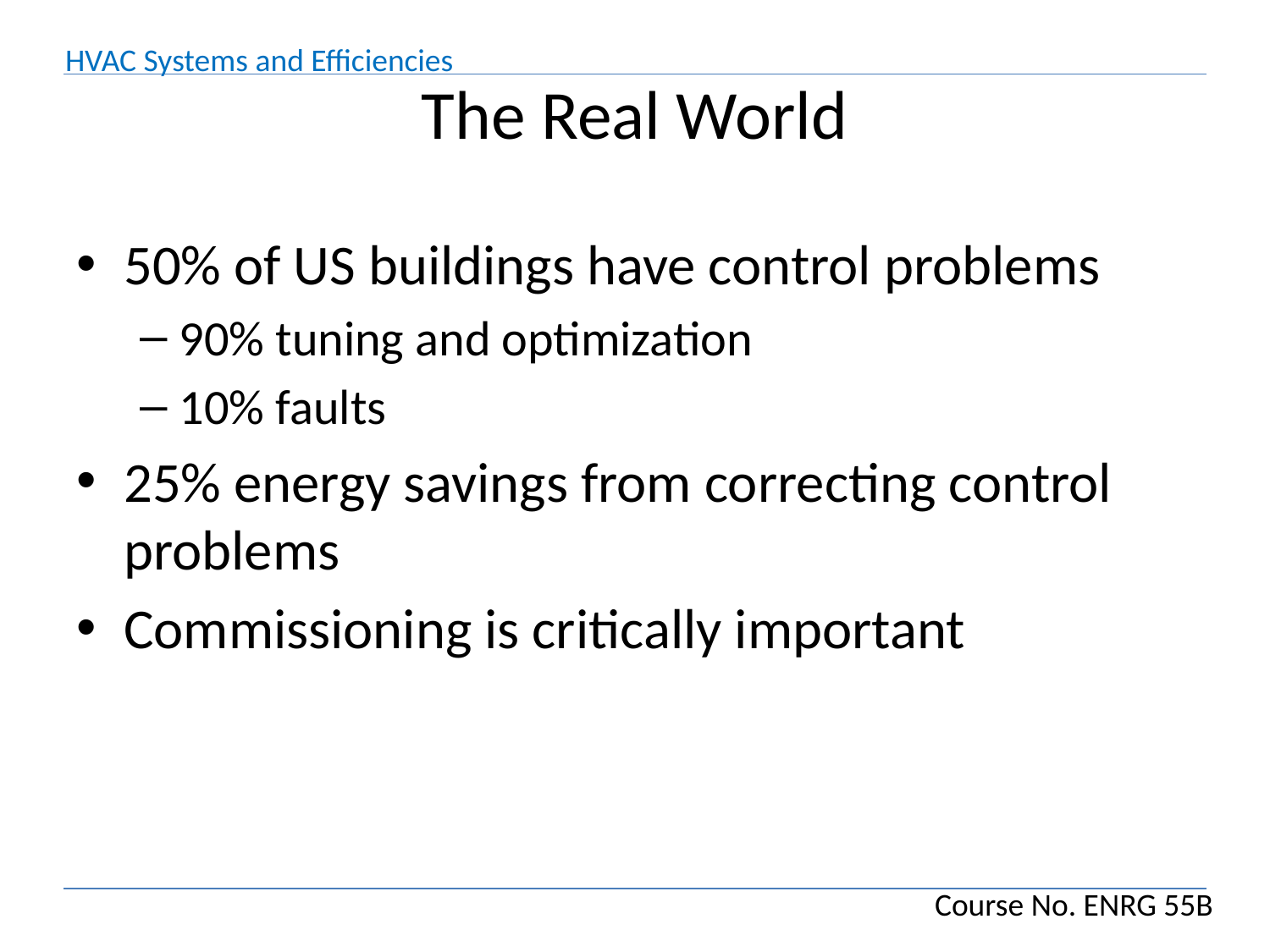

# The Real World
50% of US buildings have control problems
90% tuning and optimization
10% faults
25% energy savings from correcting control problems
Commissioning is critically important